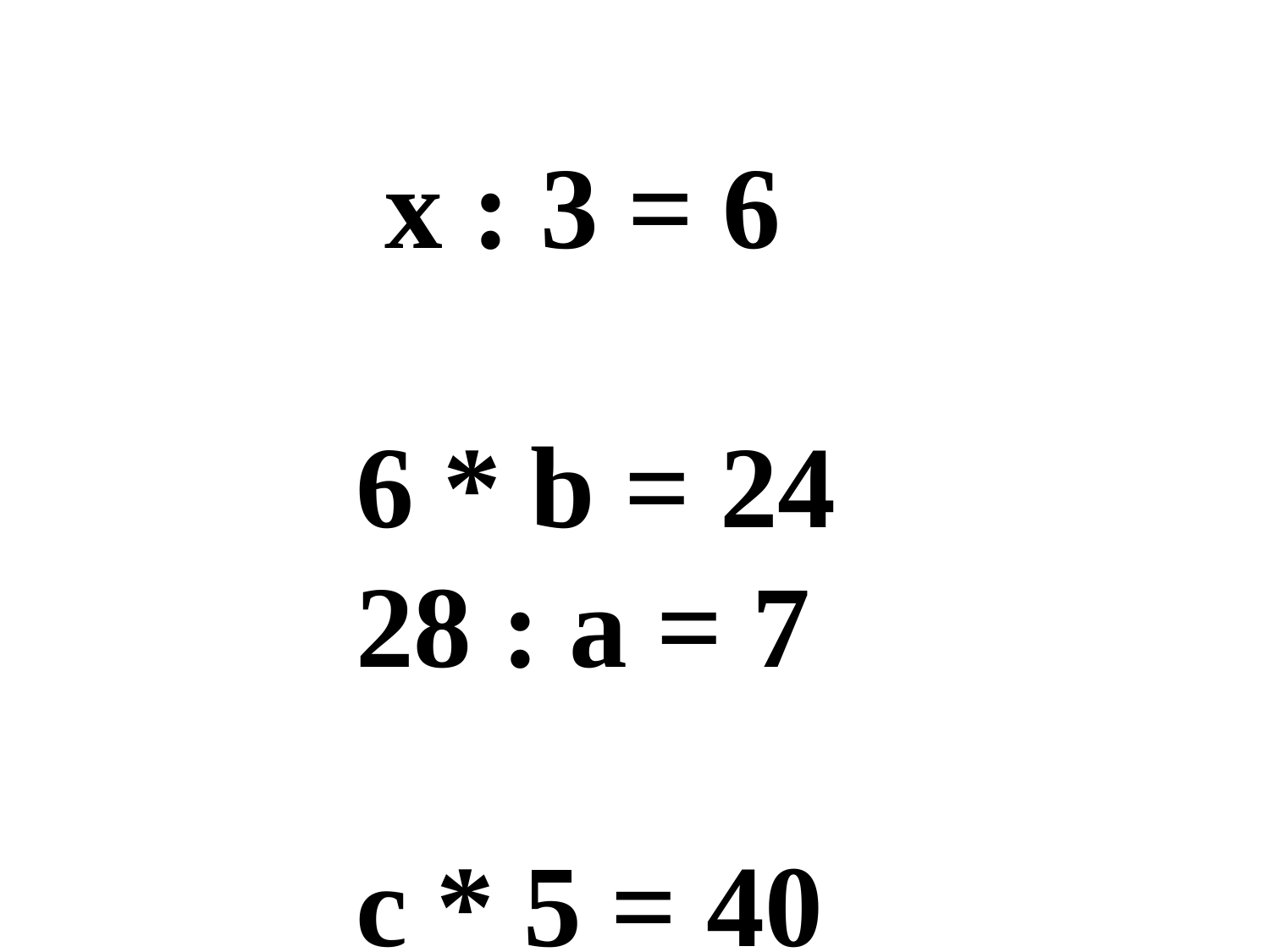

x : 3 = 6
  6 * b = 24
  28 : a = 7
  c * 5 = 40